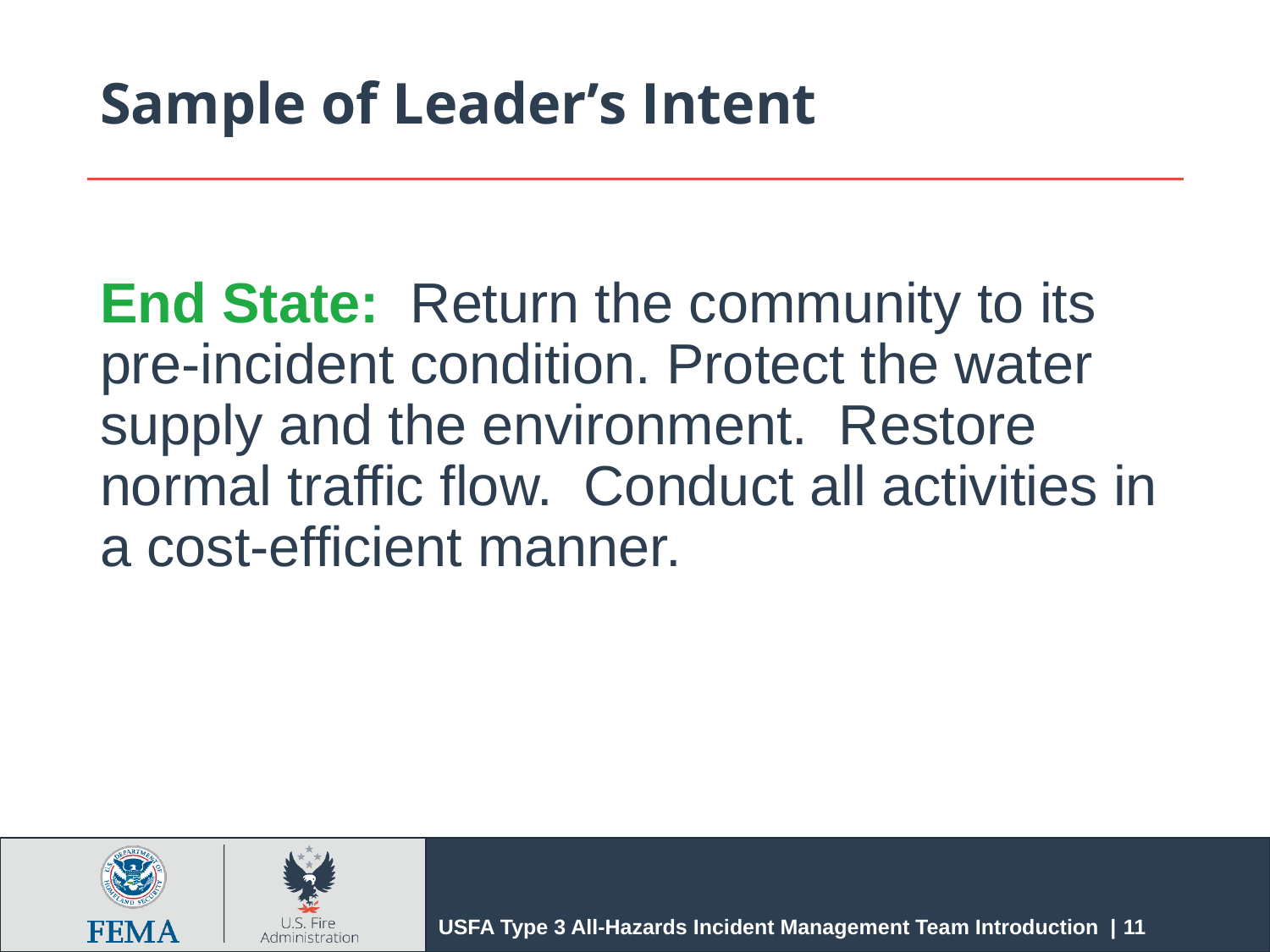

# Sample of Leader’s Intent

End State:  Return the community to its pre-incident condition. Protect the water supply and the environment.  Restore normal traffic flow.  Conduct all activities in a cost-efficient manner.

USFA Type 3 All-Hazards Incident Management Team Introduction  | 11